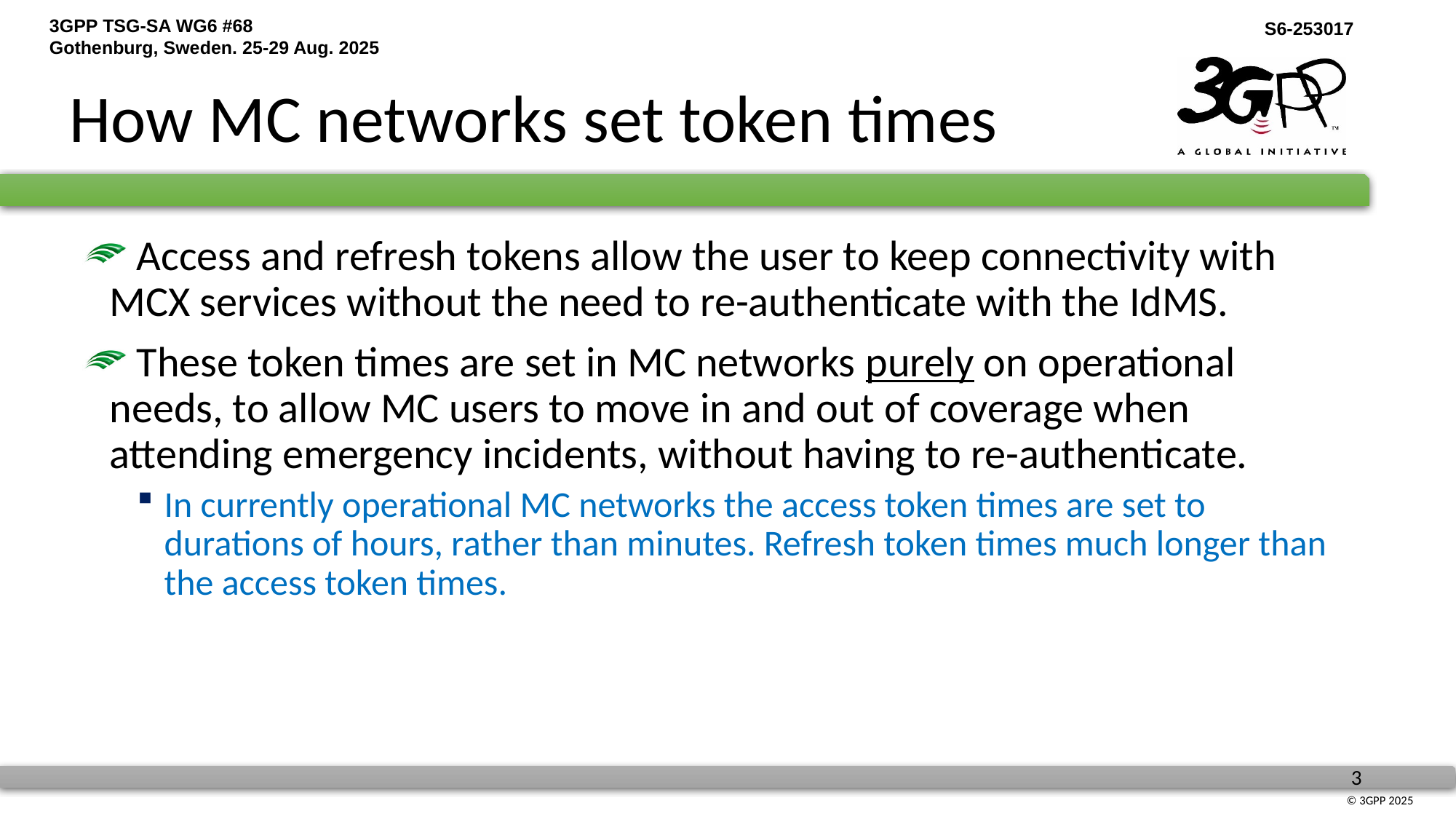

# How MC networks set token times
 Access and refresh tokens allow the user to keep connectivity with MCX services without the need to re-authenticate with the IdMS.
 These token times are set in MC networks purely on operational needs, to allow MC users to move in and out of coverage when attending emergency incidents, without having to re-authenticate.
In currently operational MC networks the access token times are set to durations of hours, rather than minutes. Refresh token times much longer than the access token times.